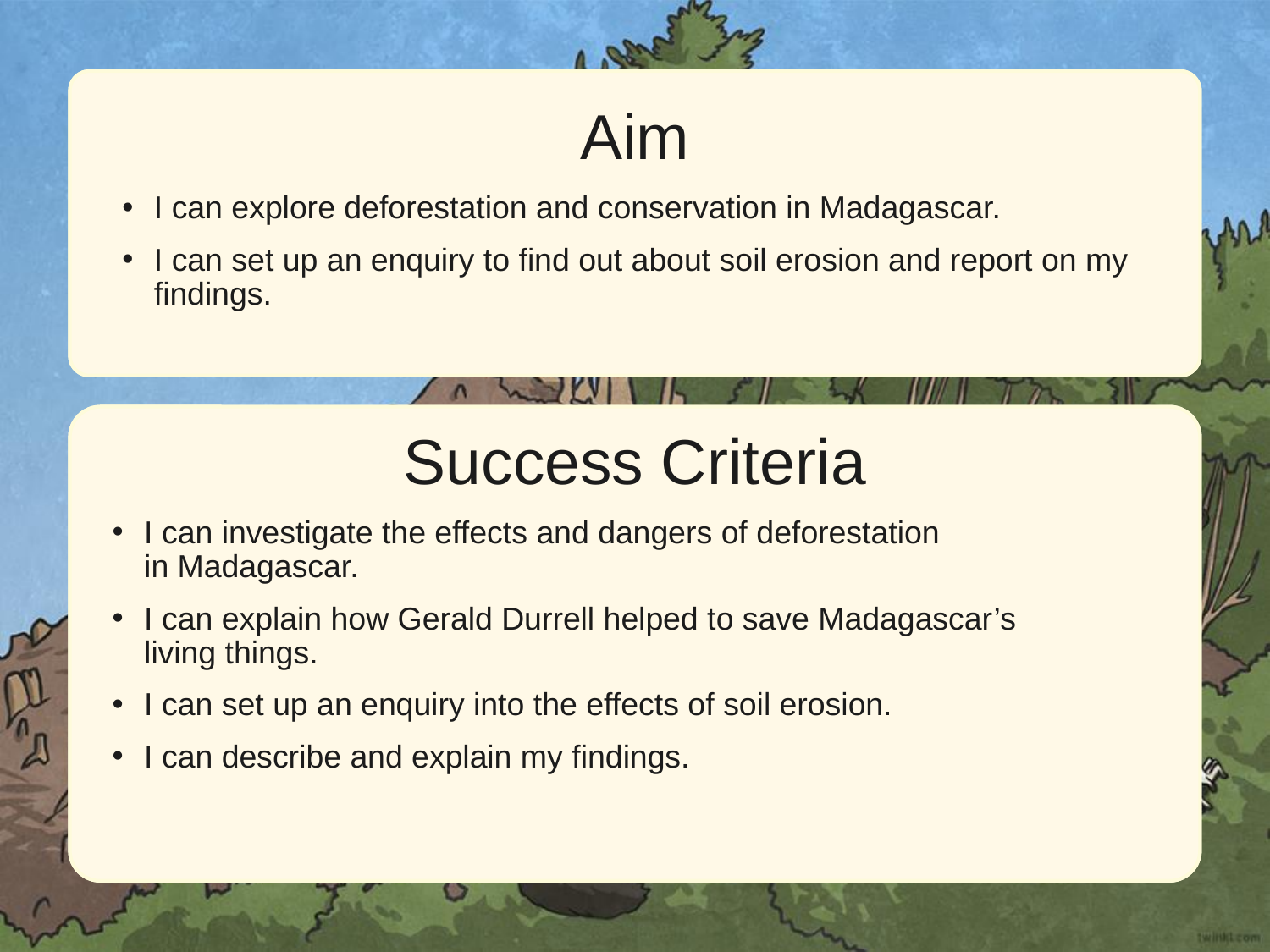

Aim
I can explore deforestation and conservation in Madagascar.
I can set up an enquiry to find out about soil erosion and report on my findings.

Success Criteria
I can investigate the effects and dangers of deforestation
in Madagascar.
I can explain how Gerald Durrell helped to save Madagascar’s living things.
I can set up an enquiry into the effects of soil erosion.
I can describe and explain my findings.